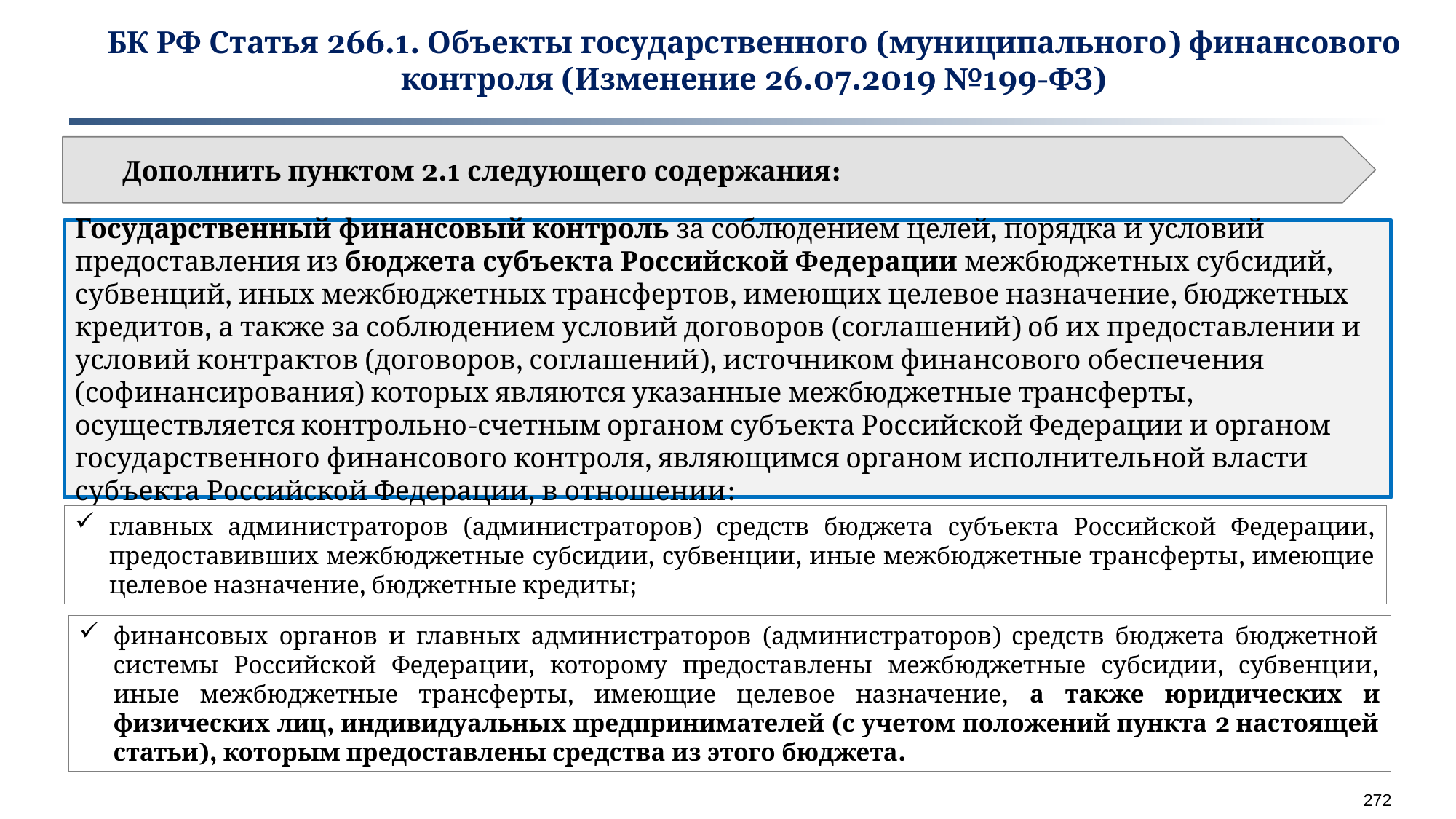

БК РФ Статья 266.1. Объекты государственного (муниципального) финансового контроля (Изменение 26.07.2019 №199-ФЗ)
Дополнить пунктом 2.1 следующего содержания:
Государственный финансовый контроль за соблюдением целей, порядка и условий предоставления из бюджета субъекта Российской Федерации межбюджетных субсидий, субвенций, иных межбюджетных трансфертов, имеющих целевое назначение, бюджетных кредитов, а также за соблюдением условий договоров (соглашений) об их предоставлении и условий контрактов (договоров, соглашений), источником финансового обеспечения (софинансирования) которых являются указанные межбюджетные трансферты, осуществляется контрольно-счетным органом субъекта Российской Федерации и органом государственного финансового контроля, являющимся органом исполнительной власти субъекта Российской Федерации, в отношении:
главных администраторов (администраторов) средств бюджета субъекта Российской Федерации, предоставивших межбюджетные субсидии, субвенции, иные межбюджетные трансферты, имеющие целевое назначение, бюджетные кредиты;
финансовых органов и главных администраторов (администраторов) средств бюджета бюджетной системы Российской Федерации, которому предоставлены межбюджетные субсидии, субвенции, иные межбюджетные трансферты, имеющие целевое назначение, а также юридических и физических лиц, индивидуальных предпринимателей (с учетом положений пункта 2 настоящей статьи), которым предоставлены средства из этого бюджета.